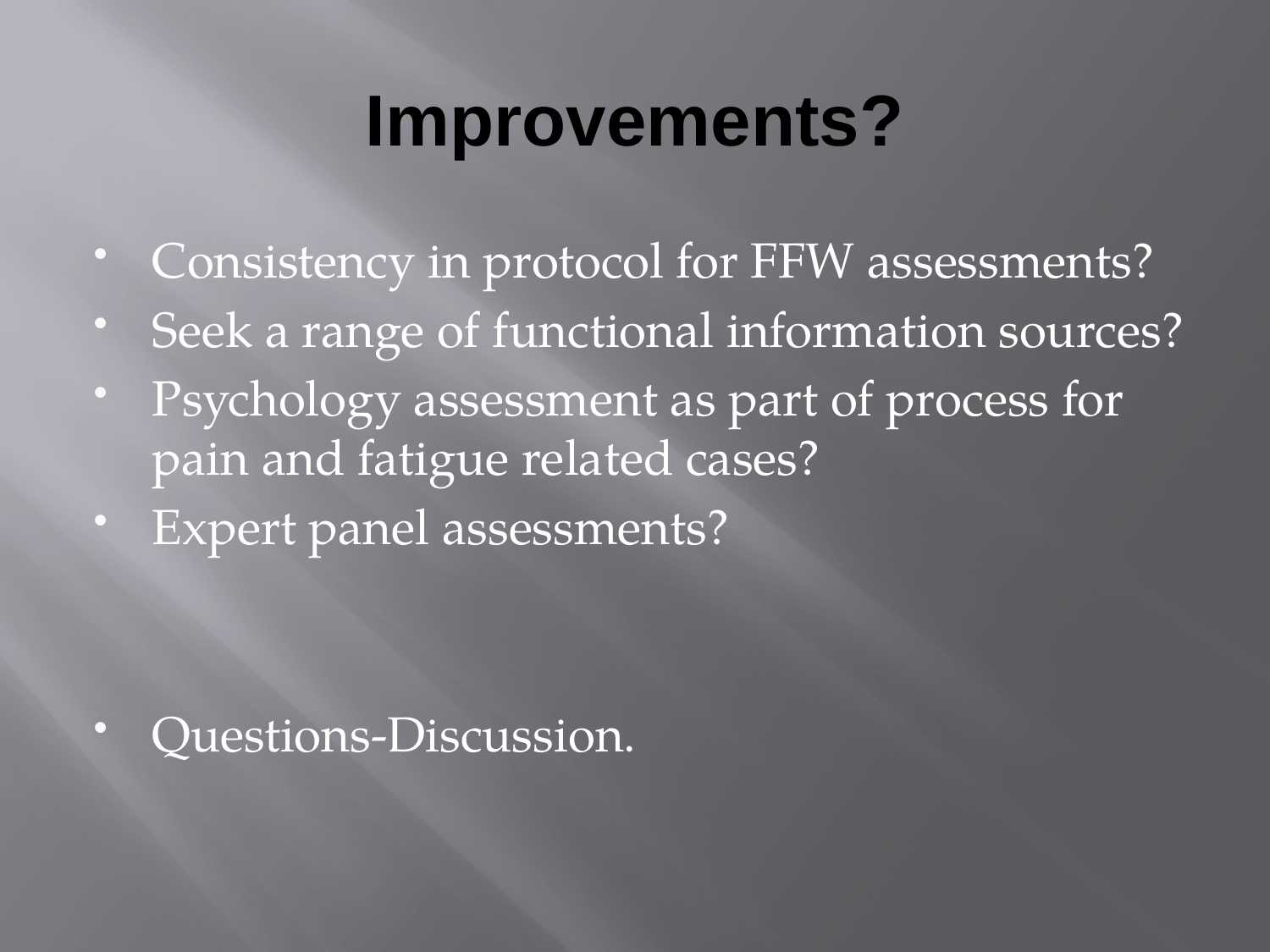

# Improvements?
Consistency in protocol for FFW assessments?
Seek a range of functional information sources?
Psychology assessment as part of process for pain and fatigue related cases?
Expert panel assessments?

Questions-Discussion.